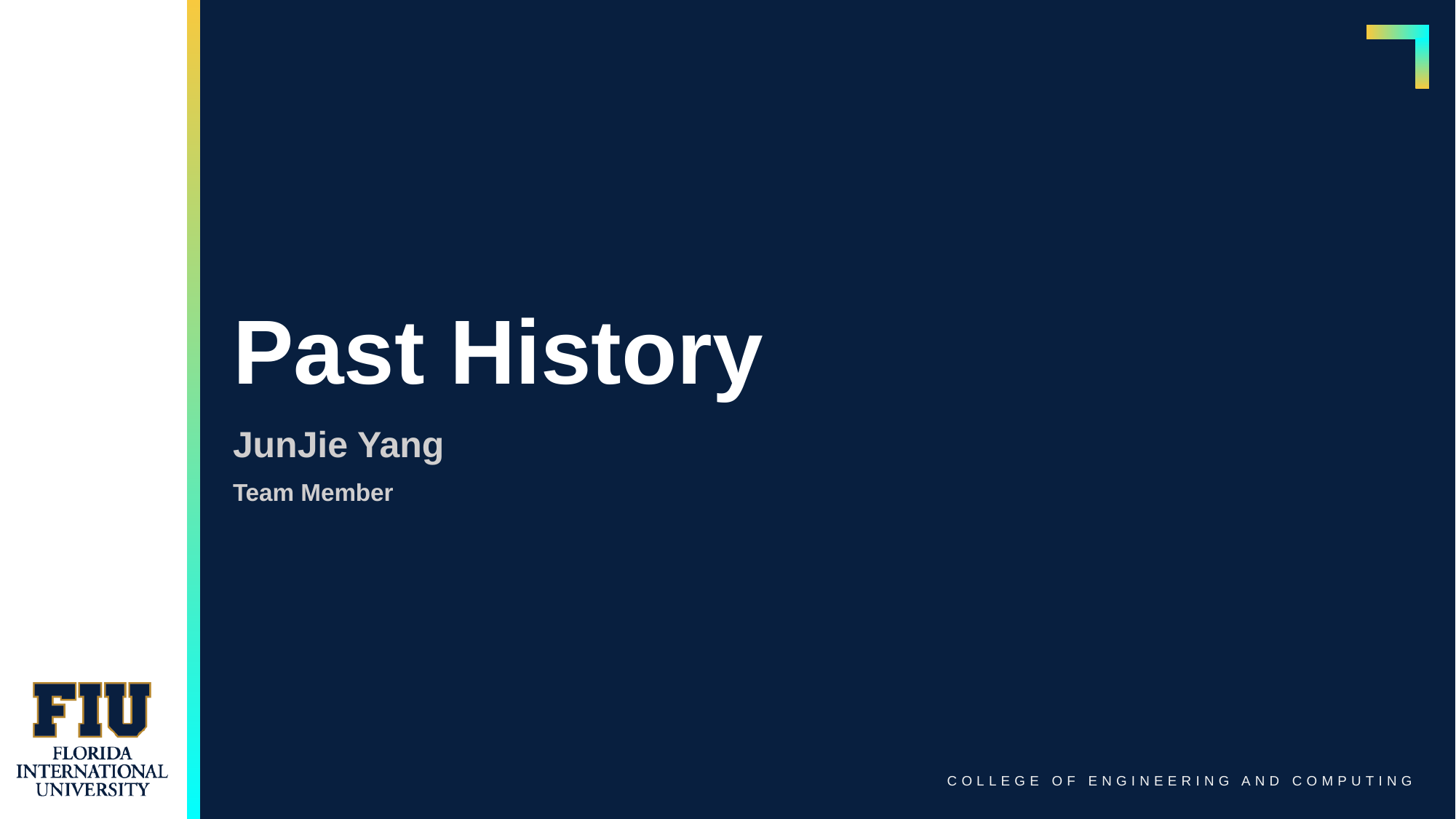

# Past History
JunJie Yang
Team Member